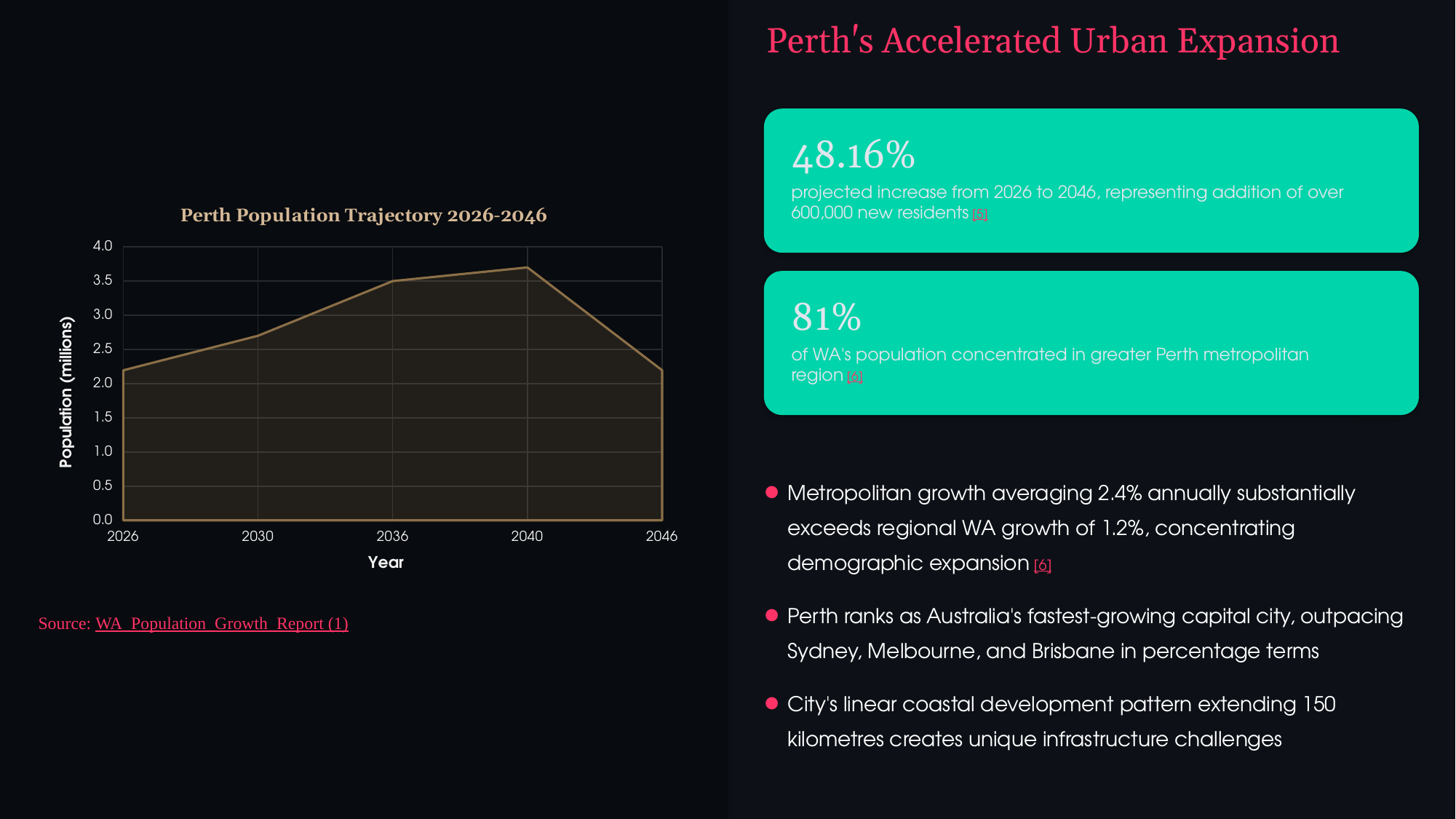

Perth's Accelerated Urban Expansion

48.16%
projected increase from 2026 to 2046, representing addition of over 600,000 new residents [5]

### Chart: Perth Population Trajectory 2026-2046

| Category | Perth Population |
|---|---|
| 2026 | 2.195 |
| 2030 | 2.7 |
| 2036 | 3.5 |
| 2040 | 3.7 |
| 2046 | 2.195 |
81%
of WA's population concentrated in greater Perth metropolitan region [6]
Metropolitan growth averaging 2.4% annually substantially exceeds regional WA growth of 1.2%, concentrating demographic expansion [6]
Perth ranks as Australia's fastest-growing capital city, outpacing Sydney, Melbourne, and Brisbane in percentage terms
City's linear coastal development pattern extending 150 kilometres creates unique infrastructure challenges
Source: WA_Population_Growth_Report (1)